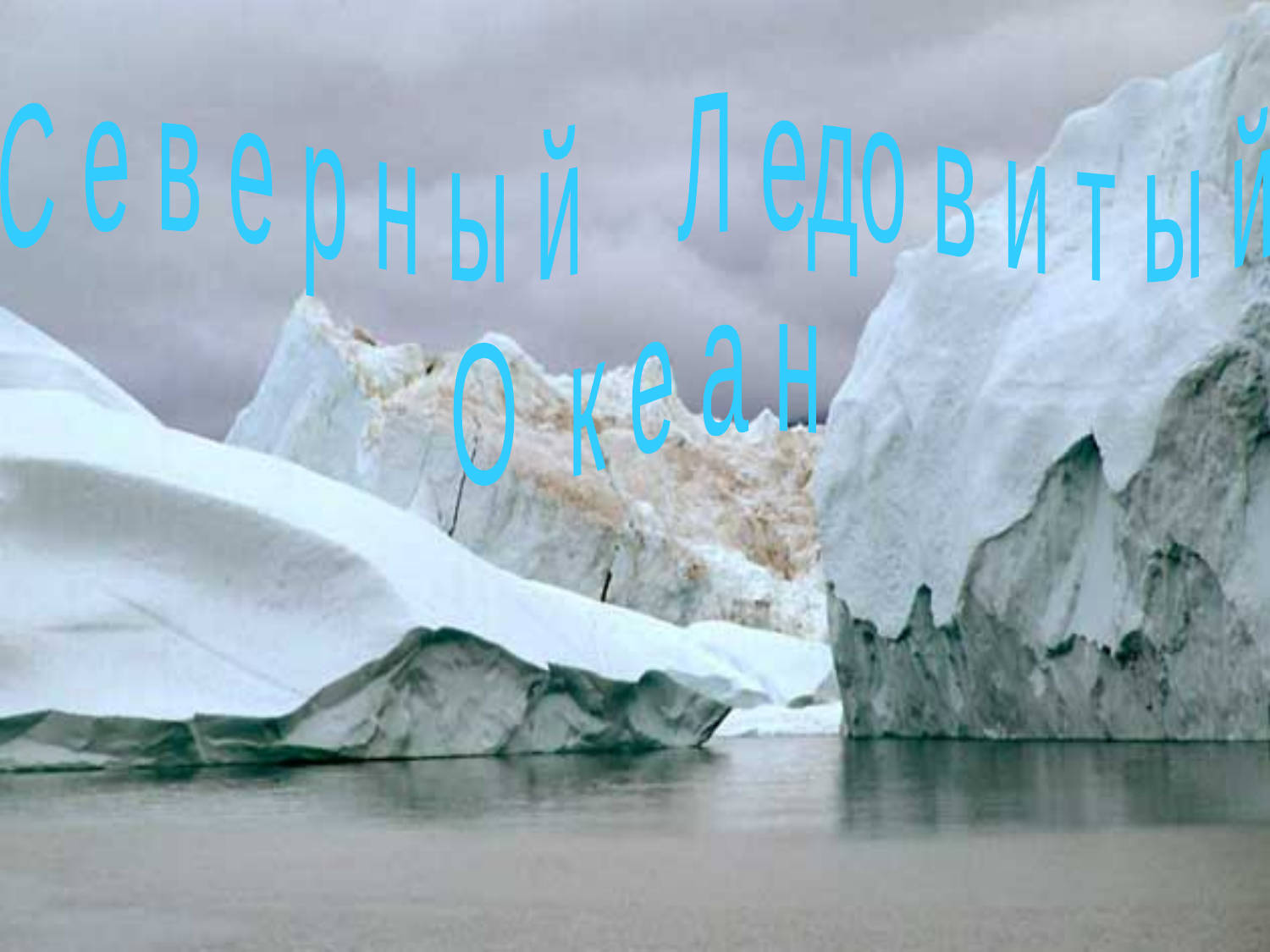

С е в е р н ы й    Л едо в и т ы й
О  к е а н